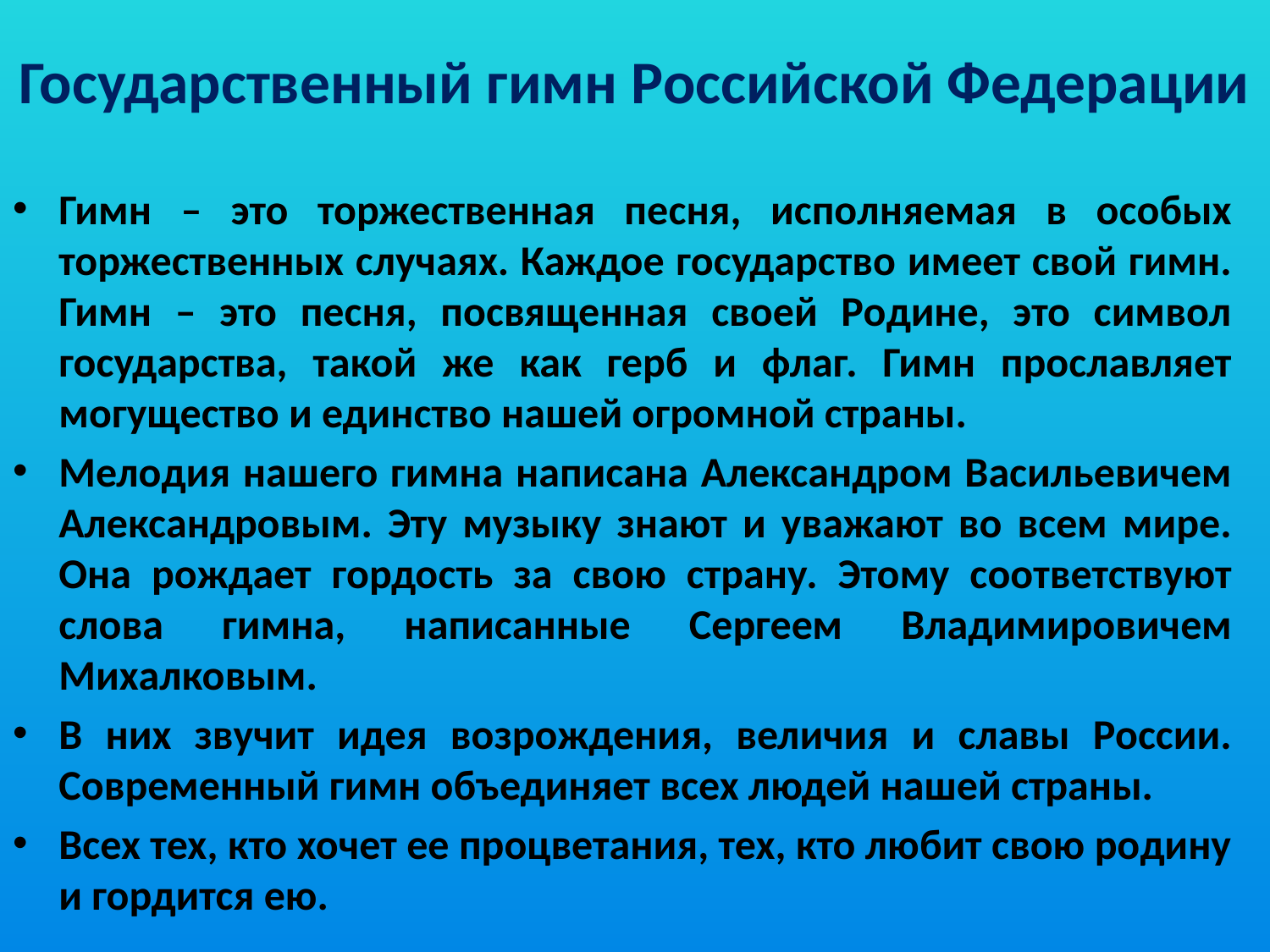

# Государственный гимн Российской Федерации
Гимн – это торжественная песня, исполняемая в особых торжественных случаях. Каждое государство имеет свой гимн. Гимн – это песня, посвященная своей Родине, это символ государства, такой же как герб и флаг. Гимн прославляет могущество и единство нашей огромной страны.
Мелодия нашего гимна написана Александром Васильевичем Александровым. Эту музыку знают и уважают во всем мире. Она рождает гордость за свою страну. Этому соответствуют слова гимна, написанные Сергеем Владимировичем Михалковым.
В них звучит идея возрождения, величия и славы России. Современный гимн объединяет всех людей нашей страны.
Всех тех, кто хочет ее процветания, тех, кто любит свою родину и гордится ею.